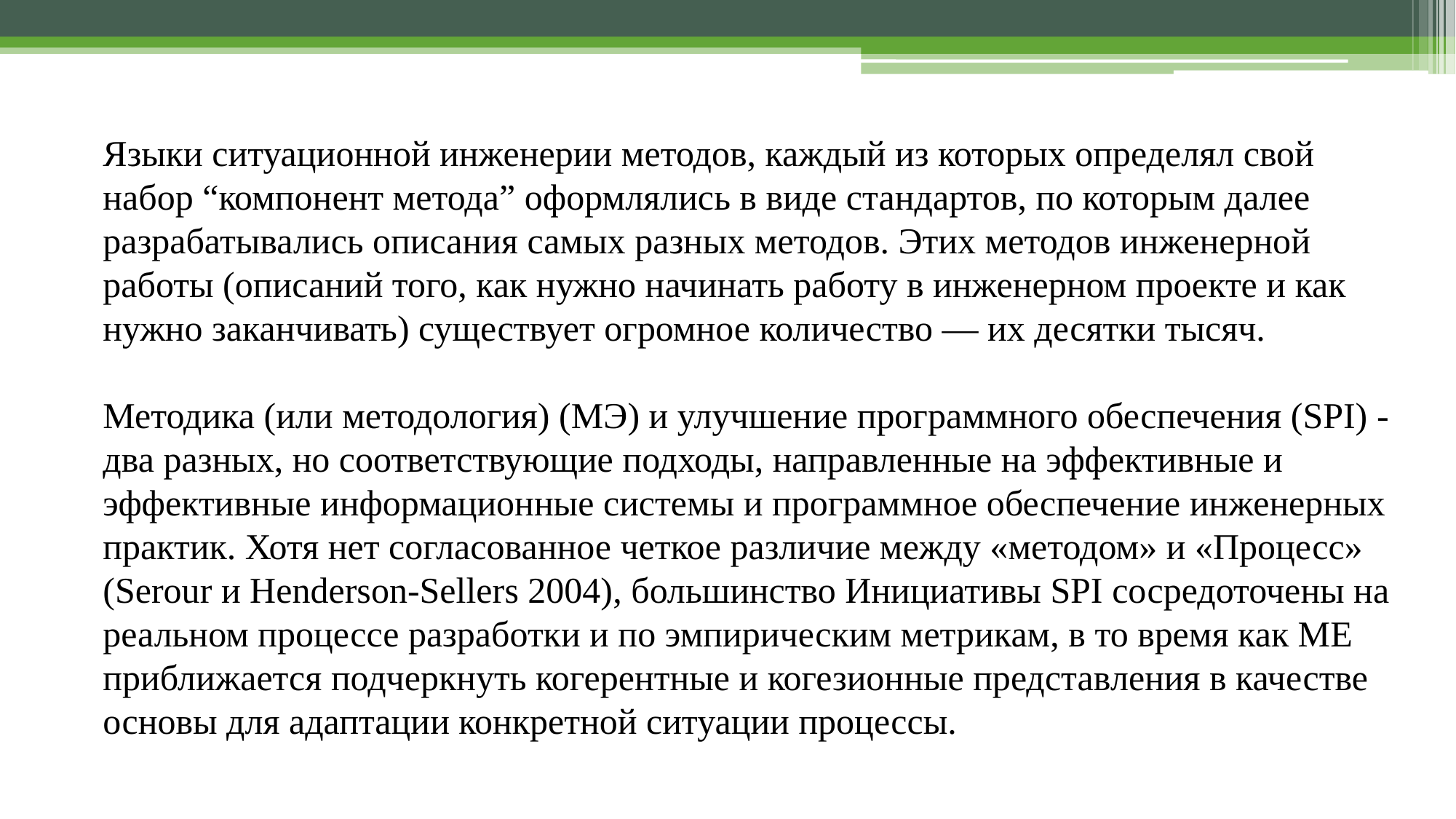

Языки ситуационной инженерии методов, каждый из которых определял свой набор “компонент метода” оформлялись в виде стандартов, по которым далее разрабатывались описания самых разных методов. Этих методов инженерной работы (описаний того, как нужно начинать работу в инженерном проекте и как нужно заканчивать) существует огромное количество — их десятки тысяч.

Методика (или методология) (МЭ) и улучшение программного обеспечения (SPI) - два разных, но соответствующие подходы, направленные на эффективные и эффективные информационные системы и программное обеспечение инженерных практик. Хотя нет согласованное четкое различие между «методом» и «Процесс» (Serour и Henderson-Sellers 2004), большинство Инициативы SPI сосредоточены на реальном процессе разработки и по эмпирическим метрикам, в то время как ME приближается подчеркнуть когерентные и когезионные представления в качестве основы для адаптации конкретной ситуации процессы.